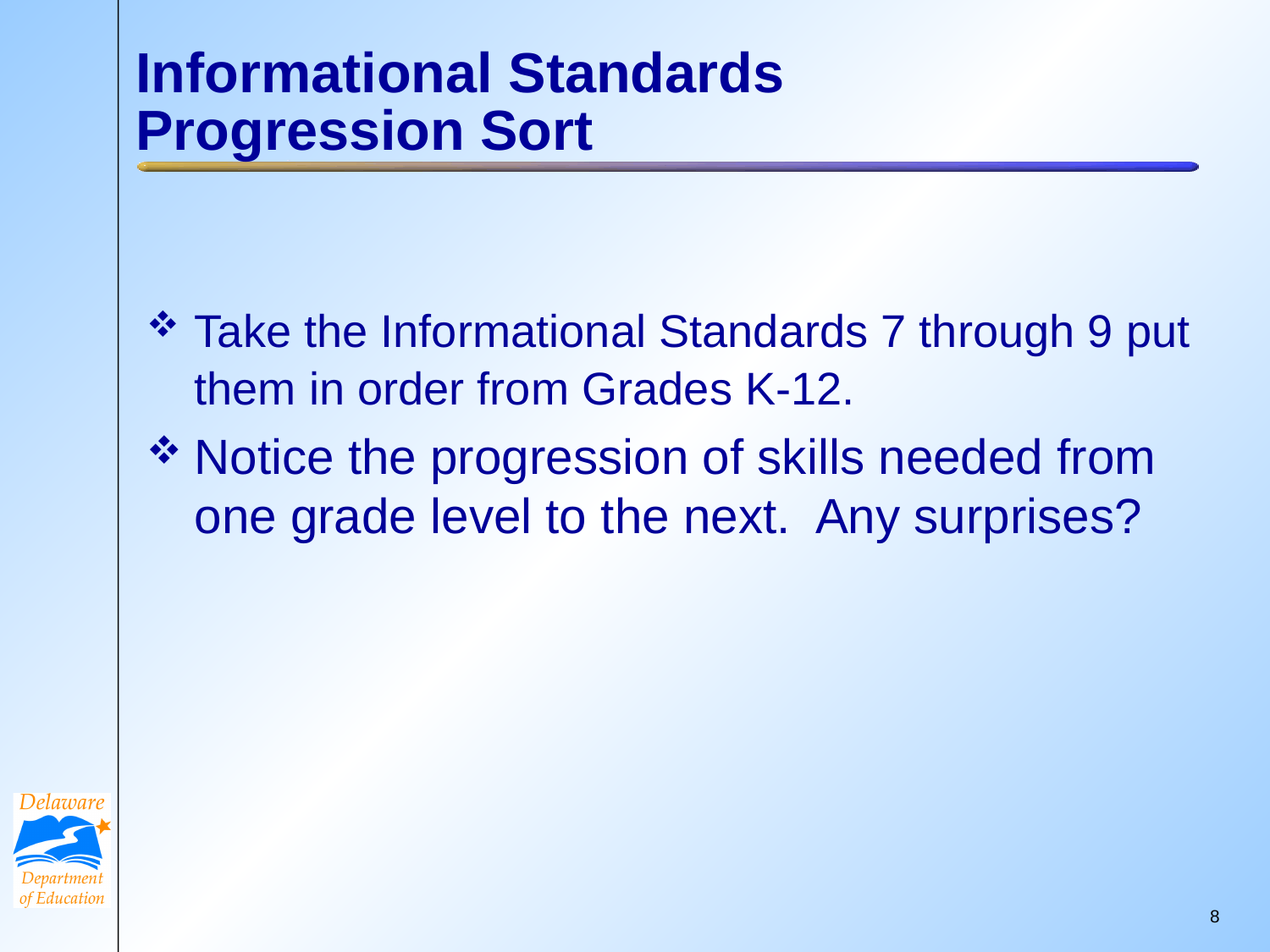

# Informational Standards Progression Sort
Take the Informational Standards 7 through 9 put them in order from Grades K-12.
Notice the progression of skills needed from one grade level to the next.  Any surprises?

8